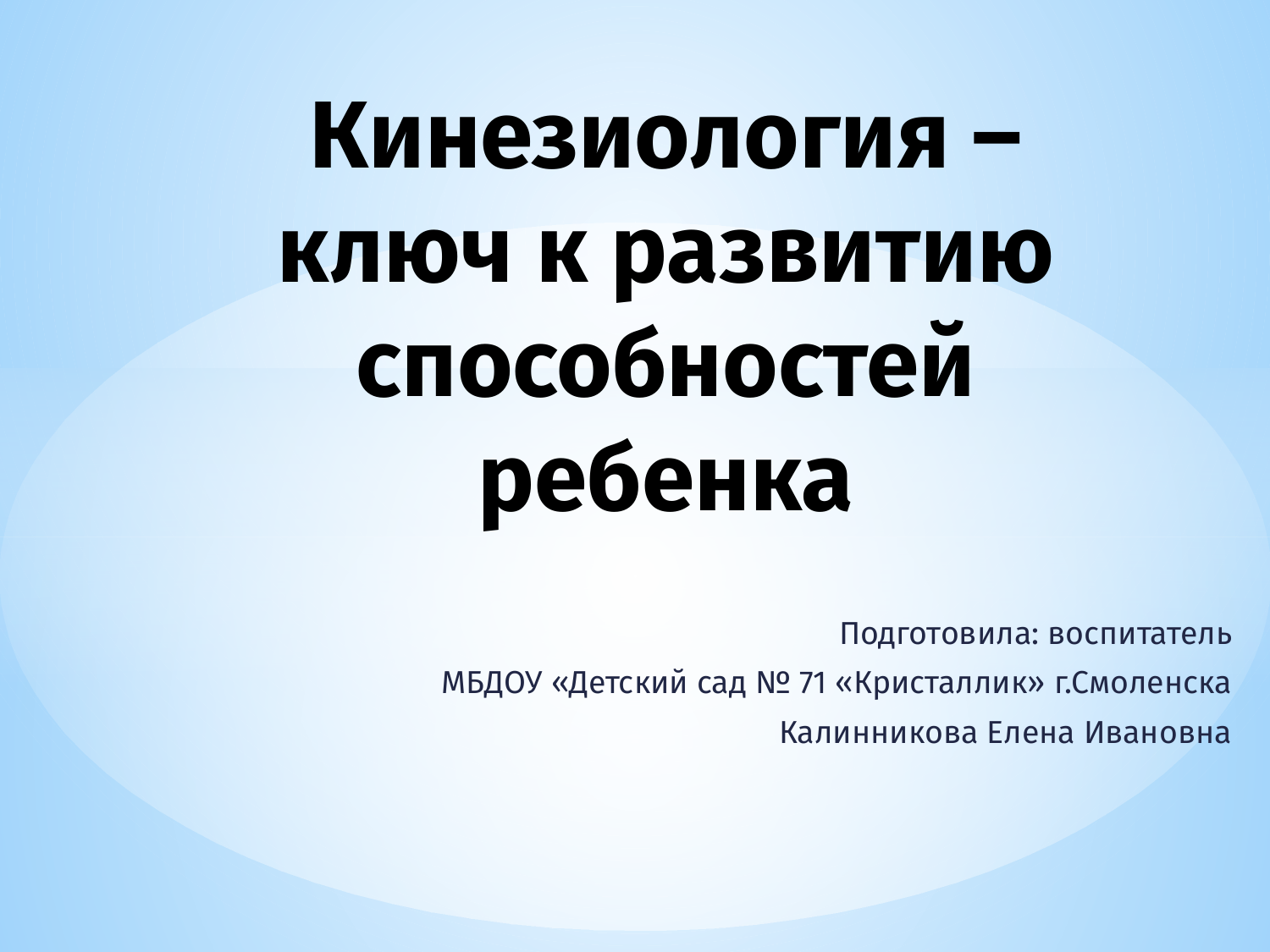

# Кинезиология – ключ к развитию способностей ребенка
Подготовила: воспитатель
 МБДОУ «Детский сад № 71 «Кристаллик» г.Смоленска
Калинникова Елена Ивановна